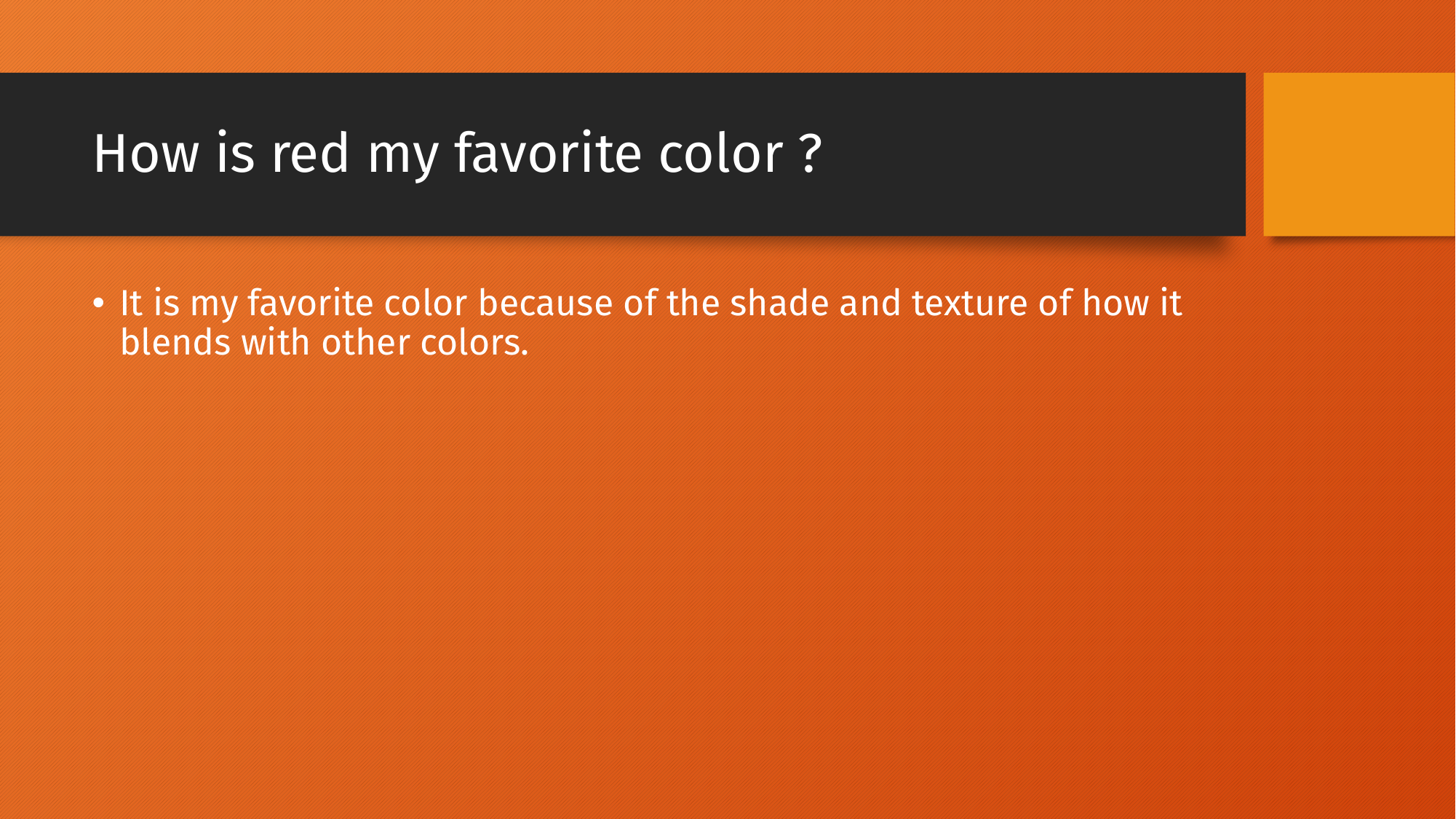

# How is red my favorite color ?
It is my favorite color because of the shade and texture of how it blends with other colors.